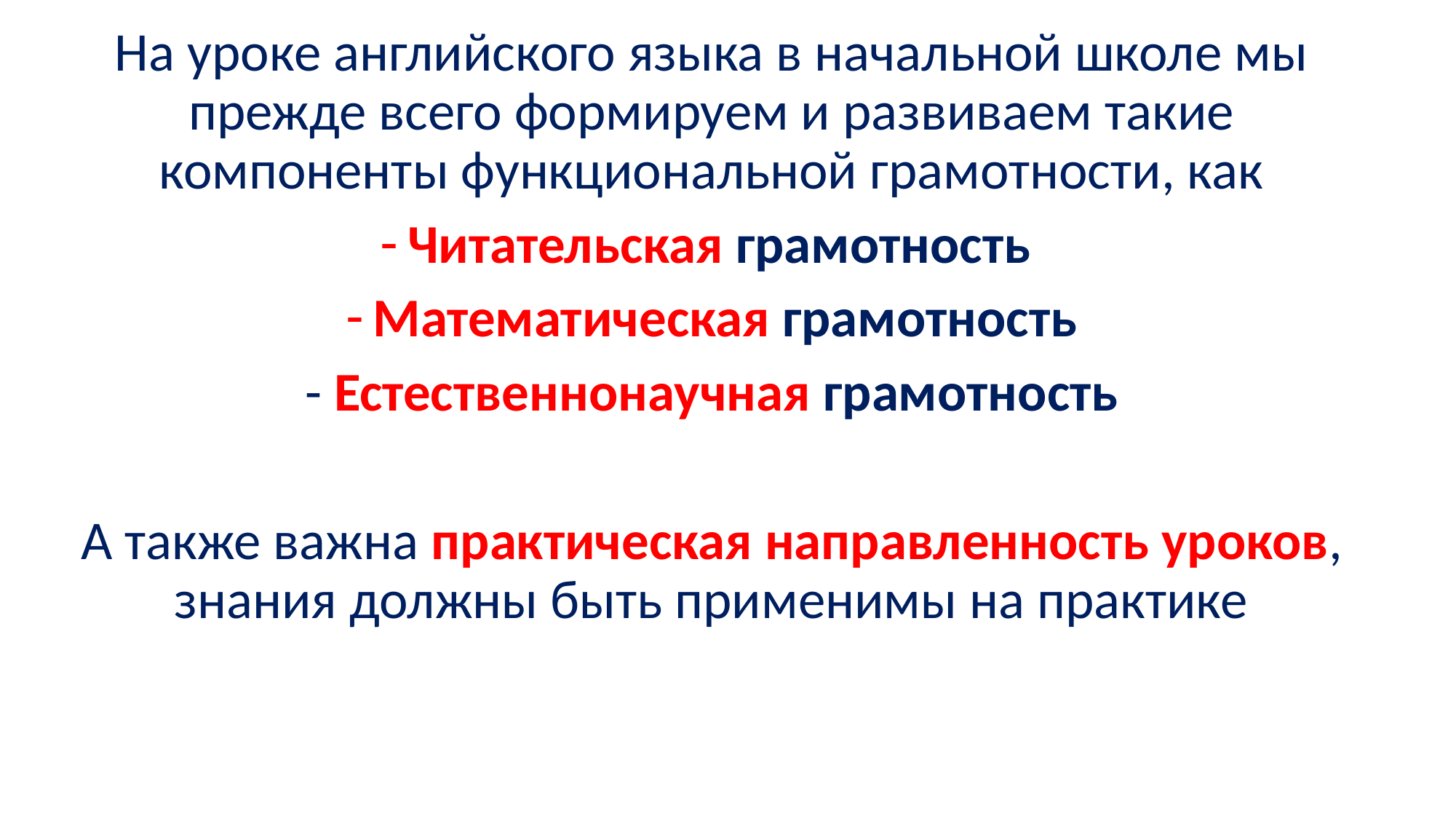

#
На уроке английского языка в начальной школе мы прежде всего формируем и развиваем такие компоненты функциональной грамотности, как
Читательская грамотность
Математическая грамотность
- Естественнонаучная грамотность

А также важна практическая направленность уроков, знания должны быть применимы на практике